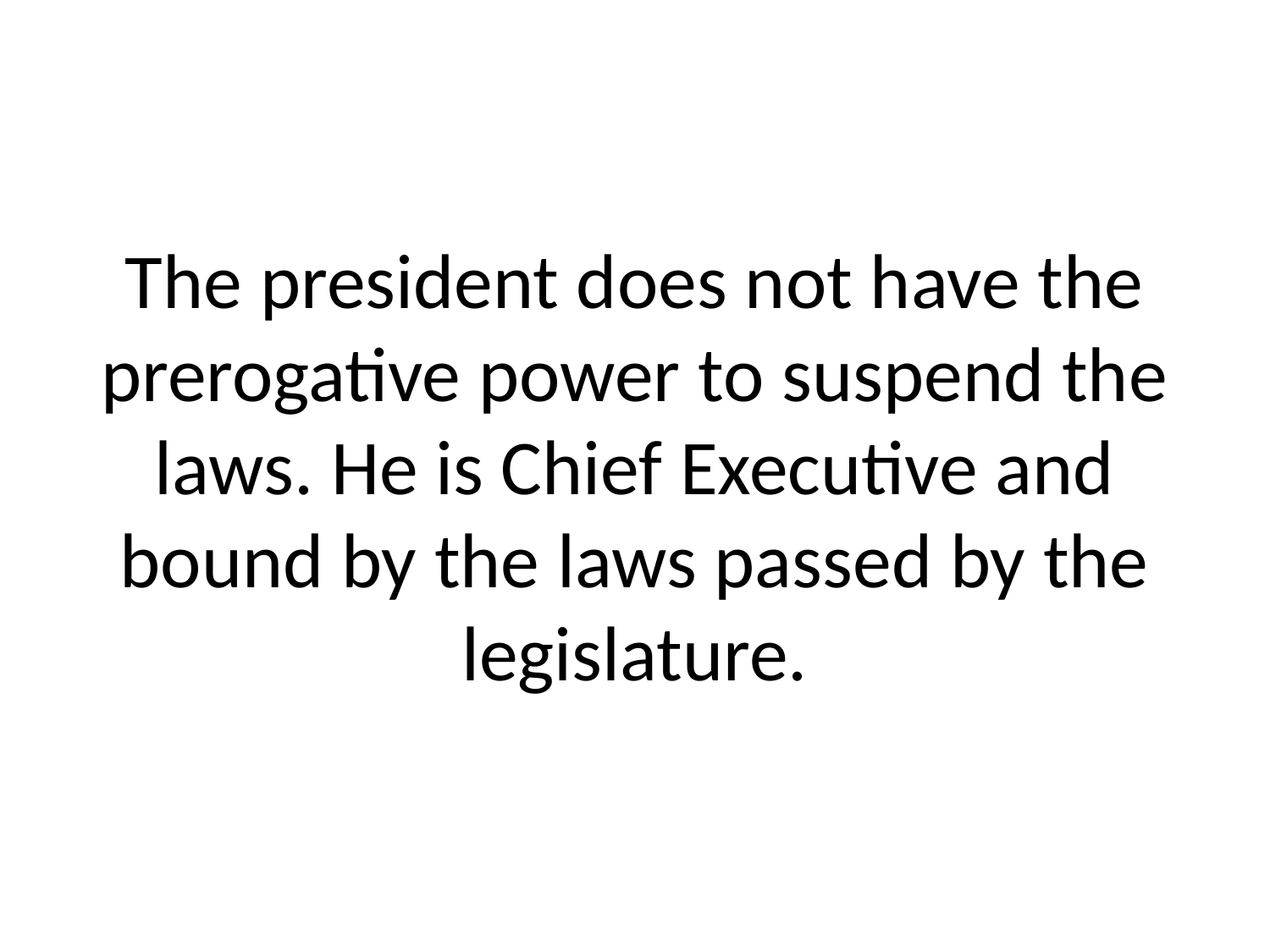

# The president does not have the prerogative power to suspend the laws. He is Chief Executive and bound by the laws passed by the legislature.